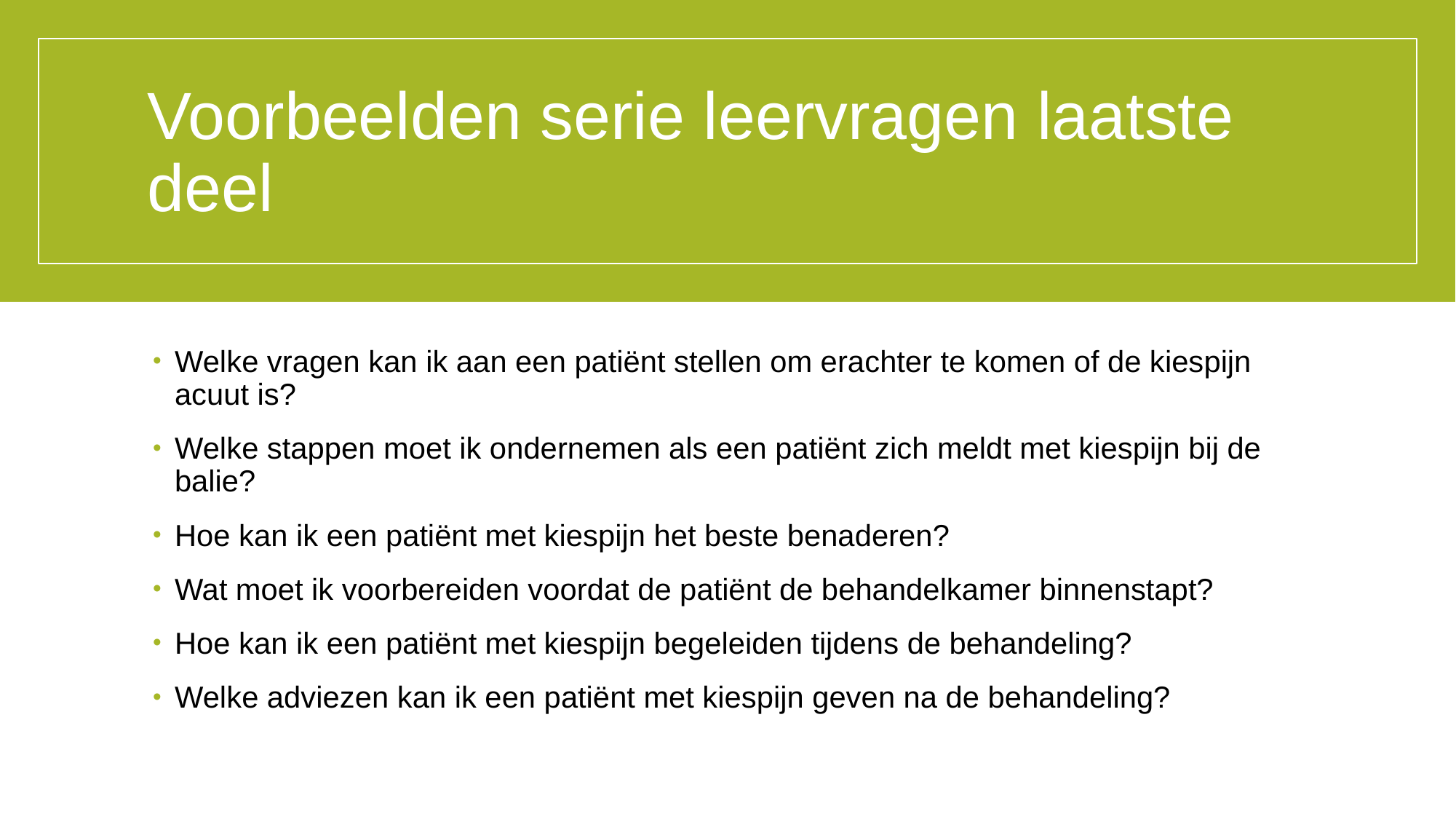

# Voorbeelden serie leervragen laatste deel

Welke vragen kan ik aan een patiënt stellen om erachter te komen of de kiespijn acuut is?
Welke stappen moet ik ondernemen als een patiënt zich meldt met kiespijn bij de balie?
Hoe kan ik een patiënt met kiespijn het beste benaderen?
Wat moet ik voorbereiden voordat de patiënt de behandelkamer binnenstapt?
Hoe kan ik een patiënt met kiespijn begeleiden tijdens de behandeling?
Welke adviezen kan ik een patiënt met kiespijn geven na de behandeling?